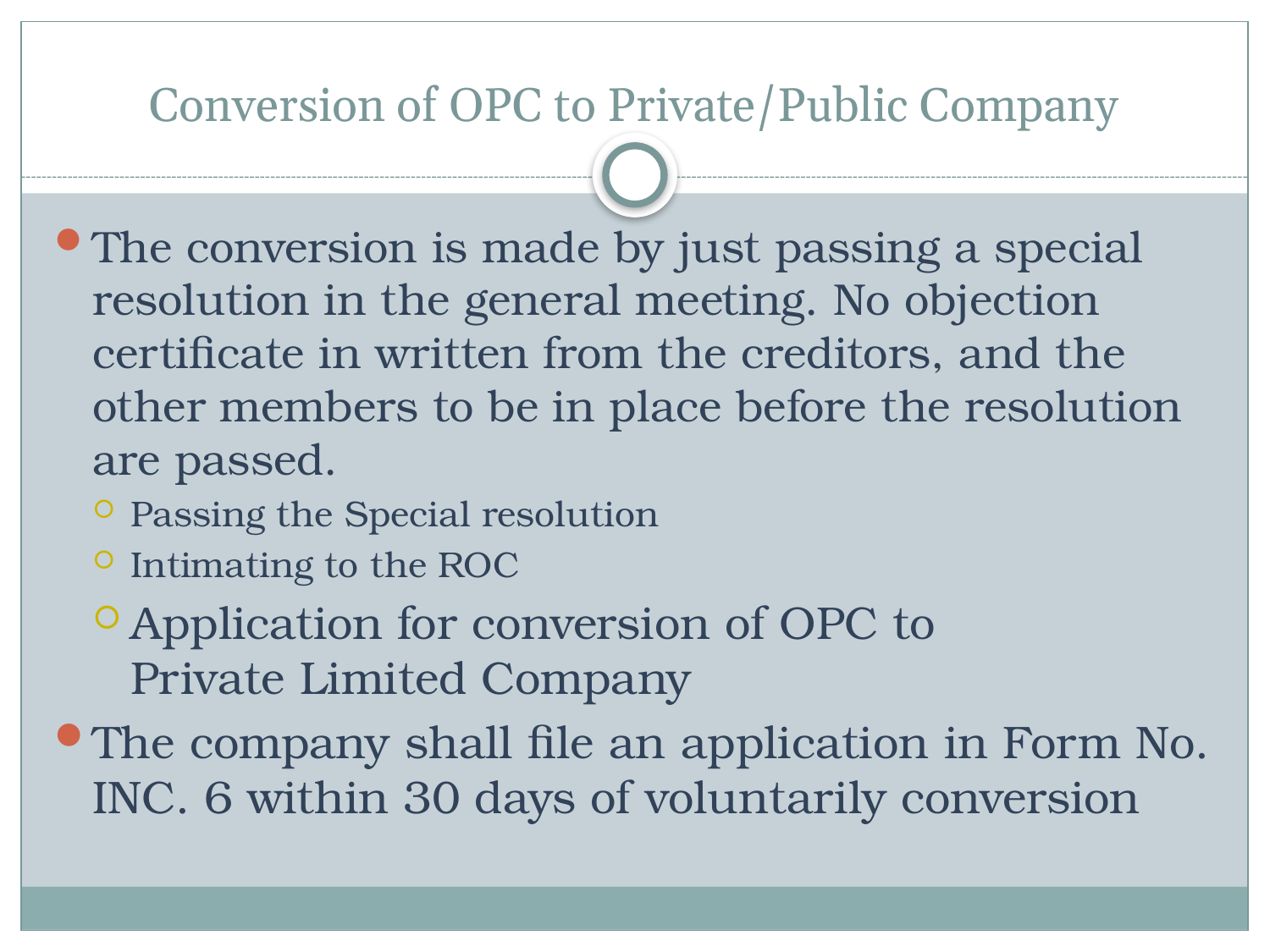

# Conversion of OPC to Private/Public Company
The conversion is made by just passing a special resolution in the general meeting. No objection certificate in written from the creditors, and the other members to be in place before the resolution are passed.
Passing the Special resolution
Intimating to the ROC
Application for conversion of OPC to Private Limited Company
The company shall file an application in Form No. INC. 6 within 30 days of voluntarily conversion